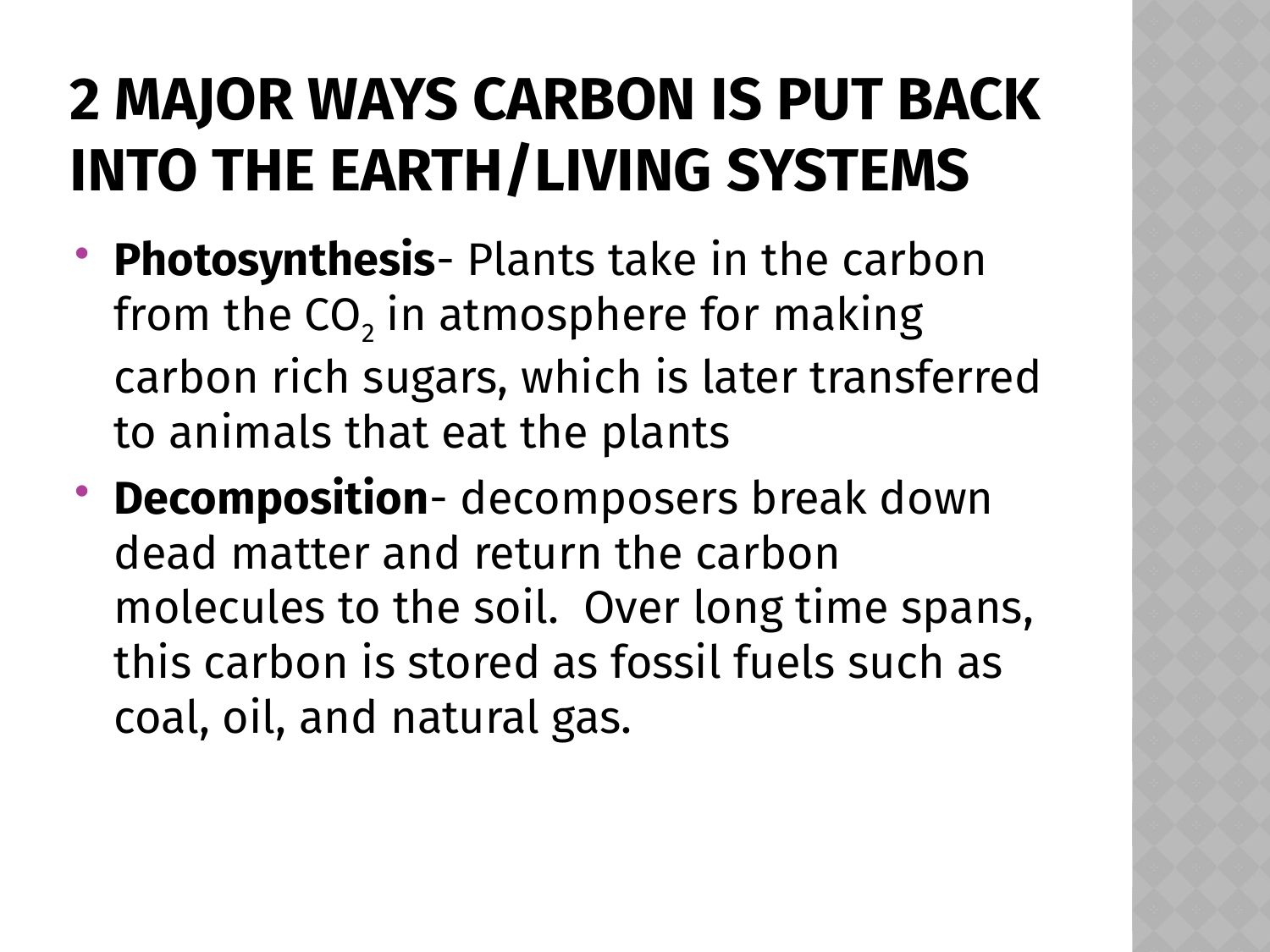

# 2 major ways Carbon is put back into the earth/living systems
Photosynthesis- Plants take in the carbon from the CO2 in atmosphere for making carbon rich sugars, which is later transferred to animals that eat the plants
Decomposition- decomposers break down dead matter and return the carbon molecules to the soil.  Over long time spans, this carbon is stored as fossil fuels such as coal, oil, and natural gas.